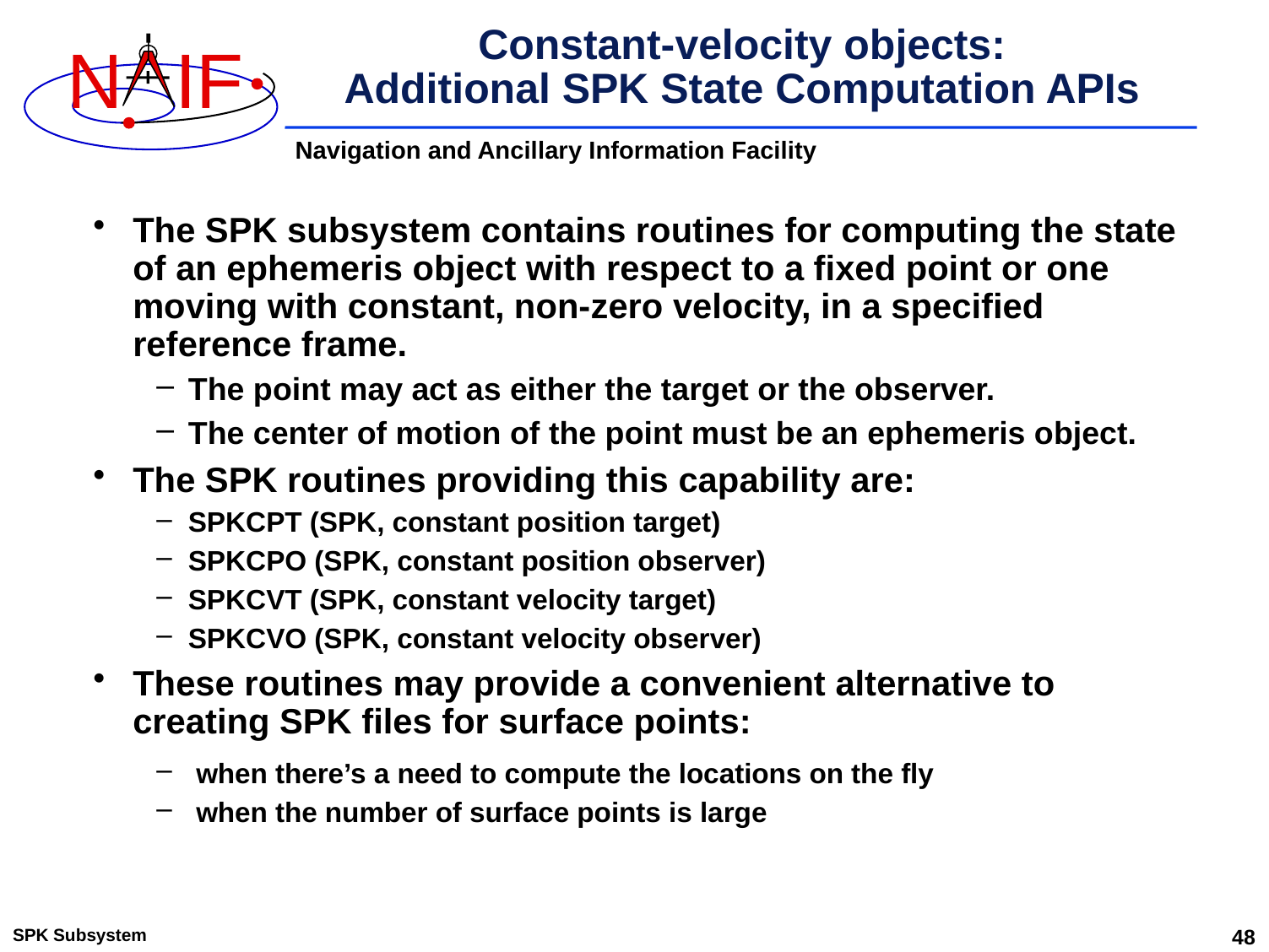

# Constant-velocity objects: Additional SPK State Computation APIs
The SPK subsystem contains routines for computing the state of an ephemeris object with respect to a fixed point or one moving with constant, non-zero velocity, in a specified reference frame.
The point may act as either the target or the observer.
The center of motion of the point must be an ephemeris object.
The SPK routines providing this capability are:
SPKCPT (SPK, constant position target)
SPKCPO (SPK, constant position observer)
SPKCVT (SPK, constant velocity target)
SPKCVO (SPK, constant velocity observer)
These routines may provide a convenient alternative to creating SPK files for surface points:

 when there’s a need to compute the locations on the fly
 when the number of surface points is large

SPK Subsystem
48